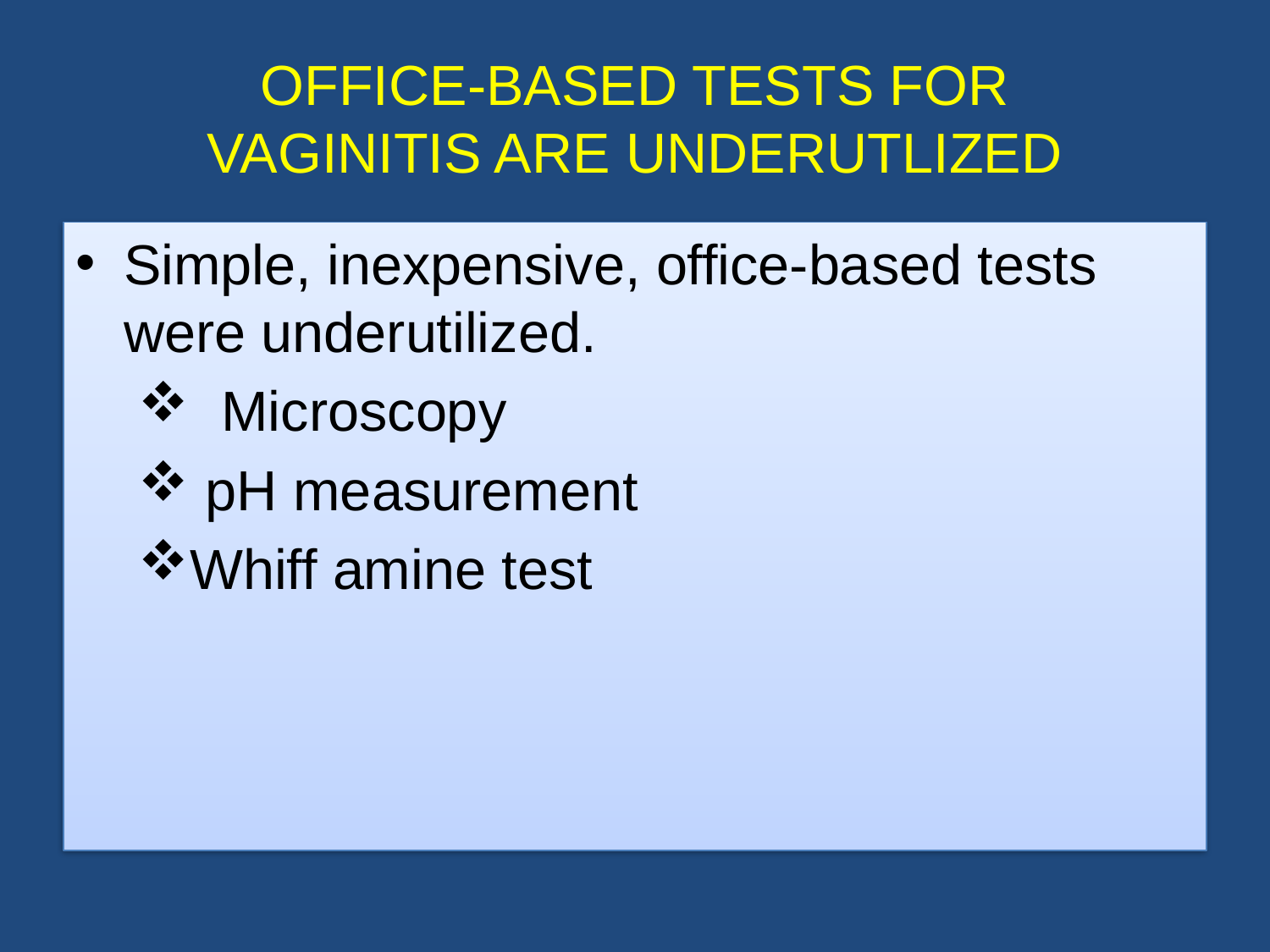

OFFICE-BASED TESTS FOR
VAGINITIS ARE UNDERUTLIZED
Simple, inexpensive, office-based tests were underutilized.
  Microscopy
 pH measurement
Whiff amine test